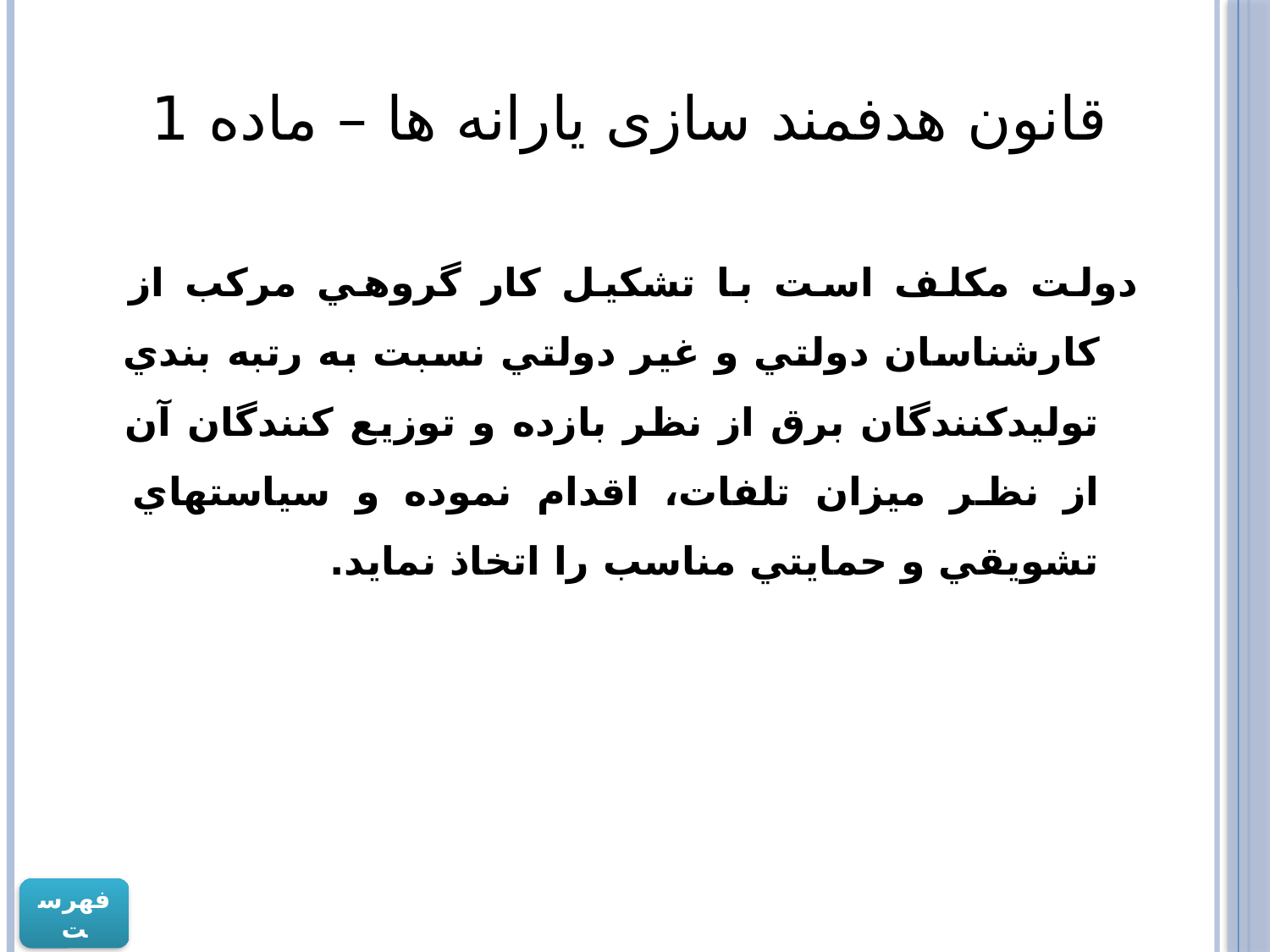

# قانون هدفمند سازی یارانه ها – ماده 1
دولت مكلف است با تشكيل كار گروهي مركب از كارشناسان دولتي و غير دولتي نسبت به رتبه بندي توليدكنندگان برق از نظر ‌بازده و توزيع كنندگان آن از نظر ميزان تلفات، اقدام نموده و سياستهاي تشويقي و حمايتي مناسب را اتخاذ نمايد.

فهرست